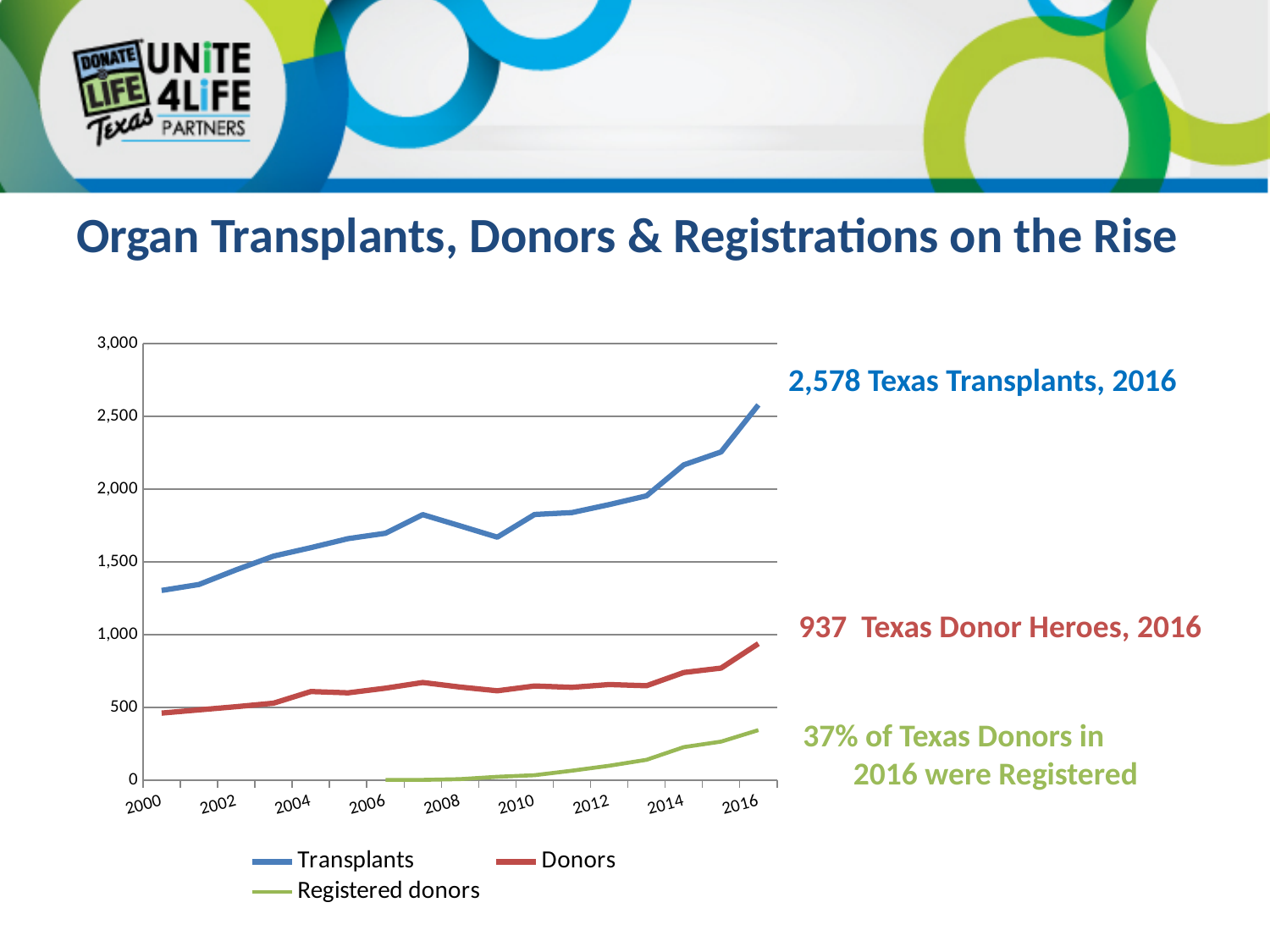

# Organ Transplants, Donors & Registrations on the Rise

### Chart

| Category | Transplants | Donors | Registered donors |
|---|---|---|---|
| 2000 | 1303.0 | 460.0 | None |
| 2001 | 1344.0 | 482.0 | None |
| 2002 | 1445.0 | 504.0 | None |
| 2003 | 1539.0 | 528.0 | None |
| 2004 | 1597.0 | 608.0 | None |
| 2005 | 1659.0 | 599.0 | None |
| 2006 | 1696.0 | 631.0 | 1.0 |
| 2007 | 1824.0 | 670.0 | 1.0 |
| 2008 | 1747.0 | 639.0 | 6.0 |
| 2009 | 1669.0 | 613.0 | 22.0 |
| 2010 | 1825.0 | 646.0 | 33.0 |
| 2011 | 1838.0 | 637.0 | 64.0 |
| 2012 | 1893.0 | 656.0 | 98.0 |
| 2013 | 1953.0 | 648.0 | 139.0 |
| 2014 | 2166.0 | 739.0 | 226.0 |
| 2015 | 2255.0 | 769.0 | 264.0 |
| 2016 | 2578.0 | 937.0 | 343.0 |
2,578 Texas Transplants, 2016
937  Texas Donor Heroes, 2016
37% of Texas Donors in
       2016 were Registered